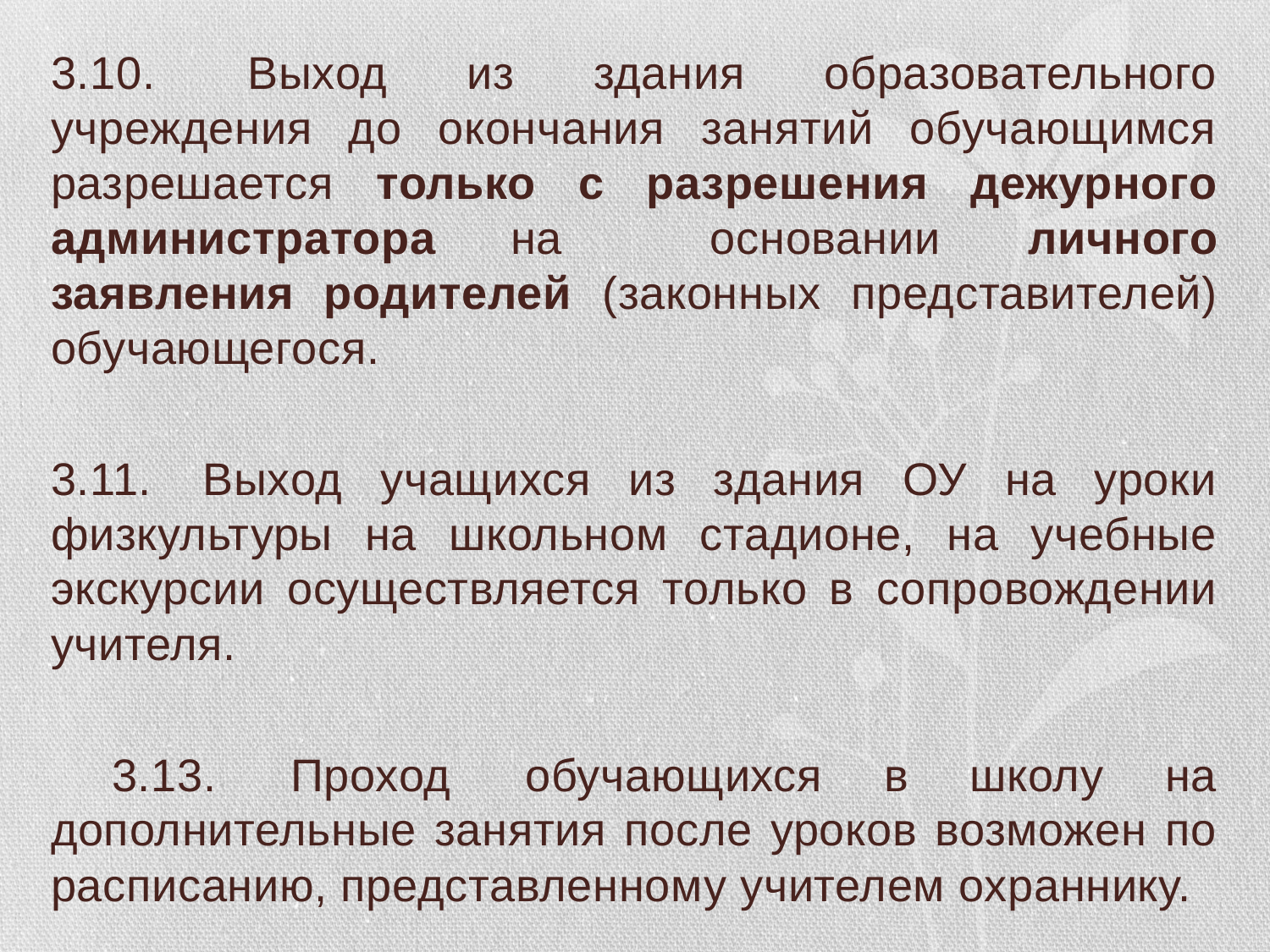

3.10.  Выход из здания образовательного учреждения до окончания занятий обучающимся разрешается только с разрешения дежурного администратора на  основании  личного заявления родителей (законных представителей) обучающегося.

3.11.  Выход учащихся из здания ОУ на уроки физкультуры на школьном стадионе, на учебные экскурсии осуществляется только в сопровождении учителя.

 3.13.  Проход  обучающихся в школу на дополнительные занятия после уроков возможен по расписанию, представленному учителем охраннику.